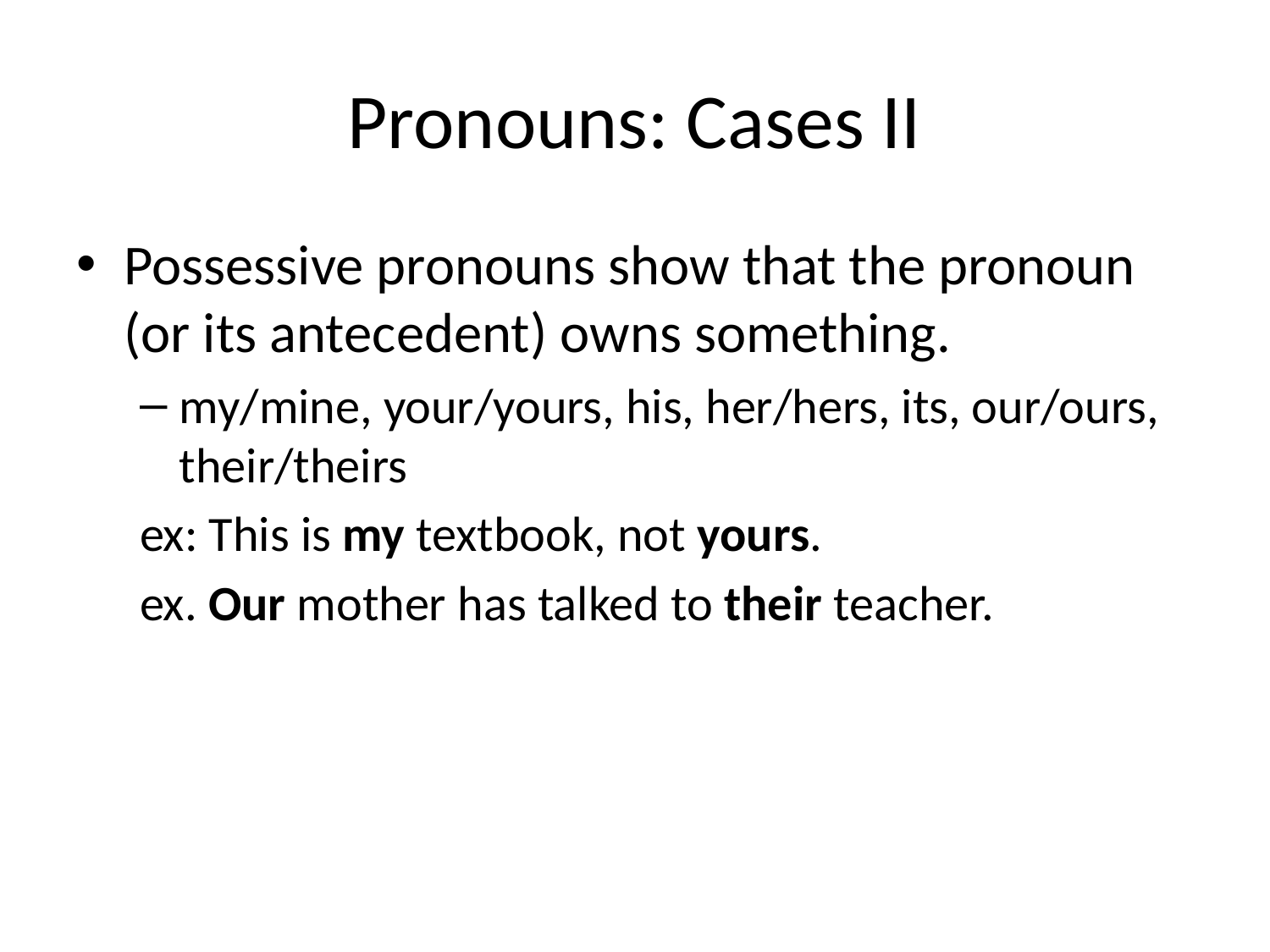

# Pronouns: Cases II
Possessive pronouns show that the pronoun (or its antecedent) owns something.
my/mine, your/yours, his, her/hers, its, our/ours, their/theirs
ex: This is my textbook, not yours.
ex. Our mother has talked to their teacher.